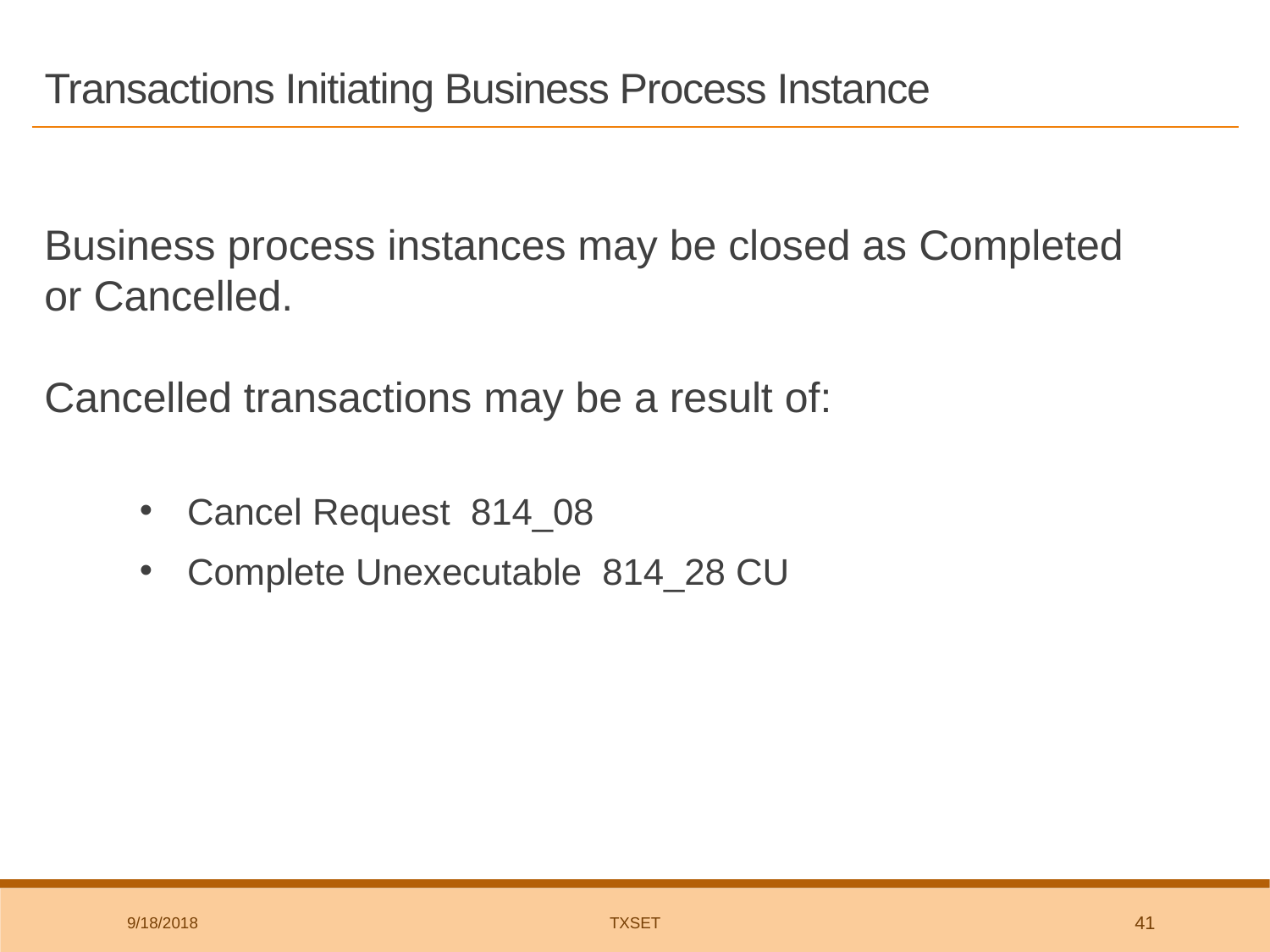

# Transactions Initiating Business Process Instance
Business process instances may be closed as Completed or Cancelled.

Cancelled transactions may be a result of:

Cancel Request  814_08

Complete Unexecutable  814_28 CU
9/18/2018
TxSET
41